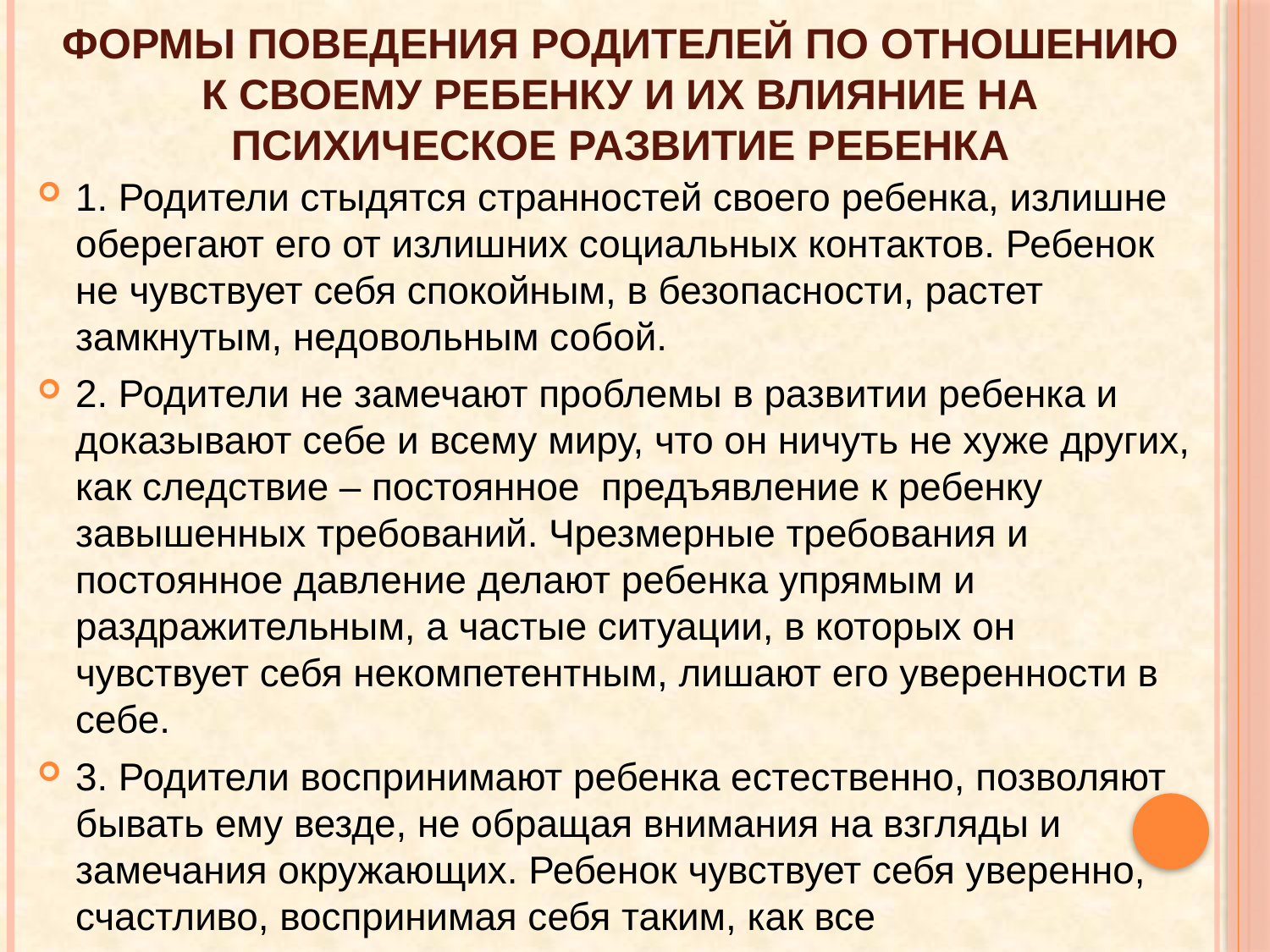

# формы поведения родителей по отношению к своему ребенку и их влияние на психическое развитие ребенка
1. Родители стыдятся странностей своего ребенка, излишне оберегают его от излишних социальных контактов. Ребенок не чувствует себя спокойным, в безопасности, растет замкнутым, недовольным собой.
2. Родители не замечают проблемы в развитии ребенка и доказывают себе и всему миру, что он ничуть не хуже других, как следствие – постоянное  предъявление к ребенку завышенных требований. Чрезмерные требования и постоянное давление делают ребенка упрямым и раздражительным, а частые ситуации, в которых он чувствует себя некомпетентным, лишают его уверенности в себе.
3. Родители воспринимают ребенка естественно, позволяют бывать ему везде, не обращая внимания на взгляды и замечания окружающих. Ребенок чувствует себя уверенно, счастливо, воспринимая себя таким, как все